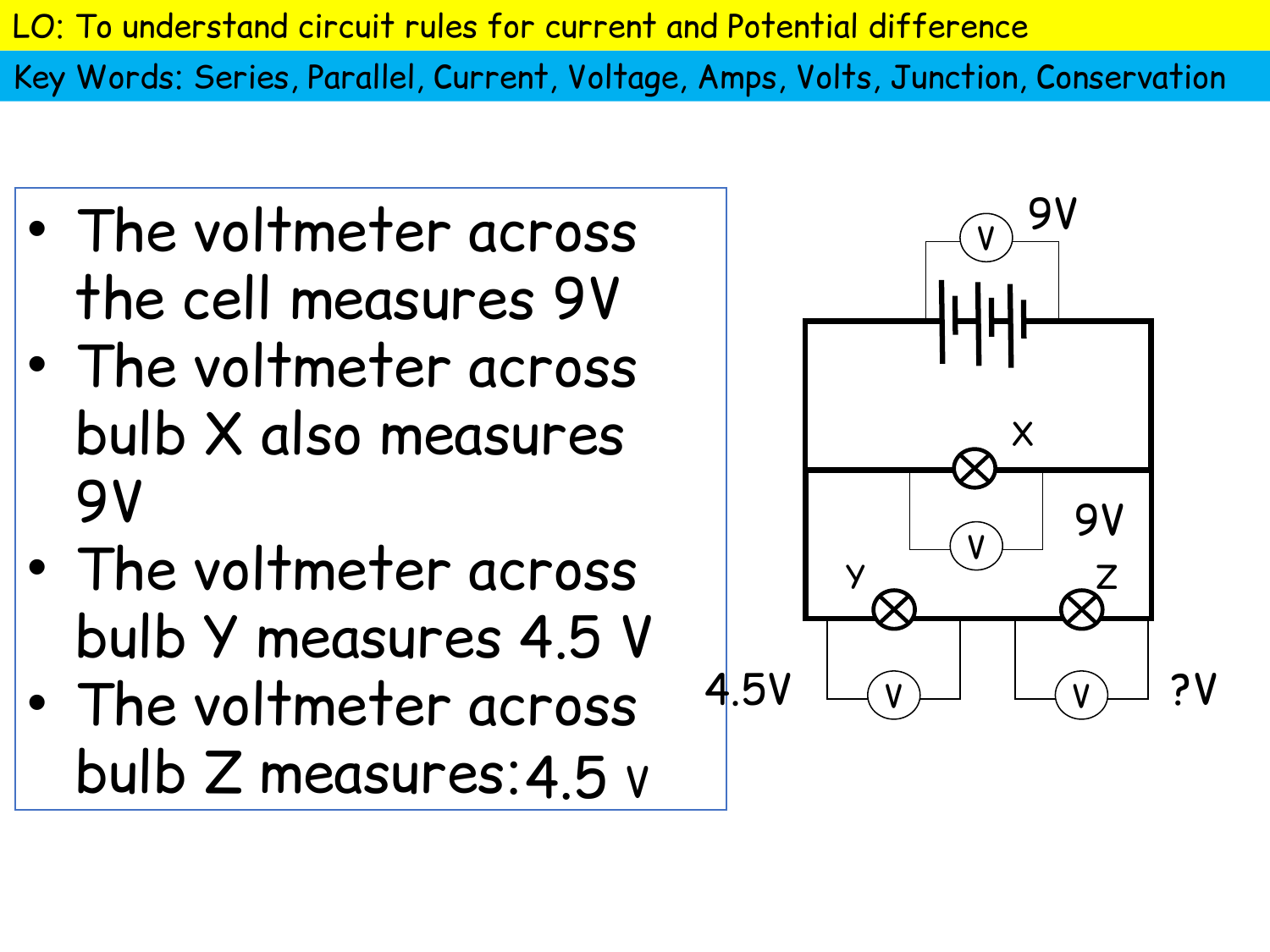

9V
The voltmeter across the cell measures 9V
The voltmeter across bulb X also measures 9V
The voltmeter across bulb Y measures 4.5 V
The voltmeter across bulb Z measures:
V

X

V

9V
Y
Z

V

V
4.5V
?V
4.5 V